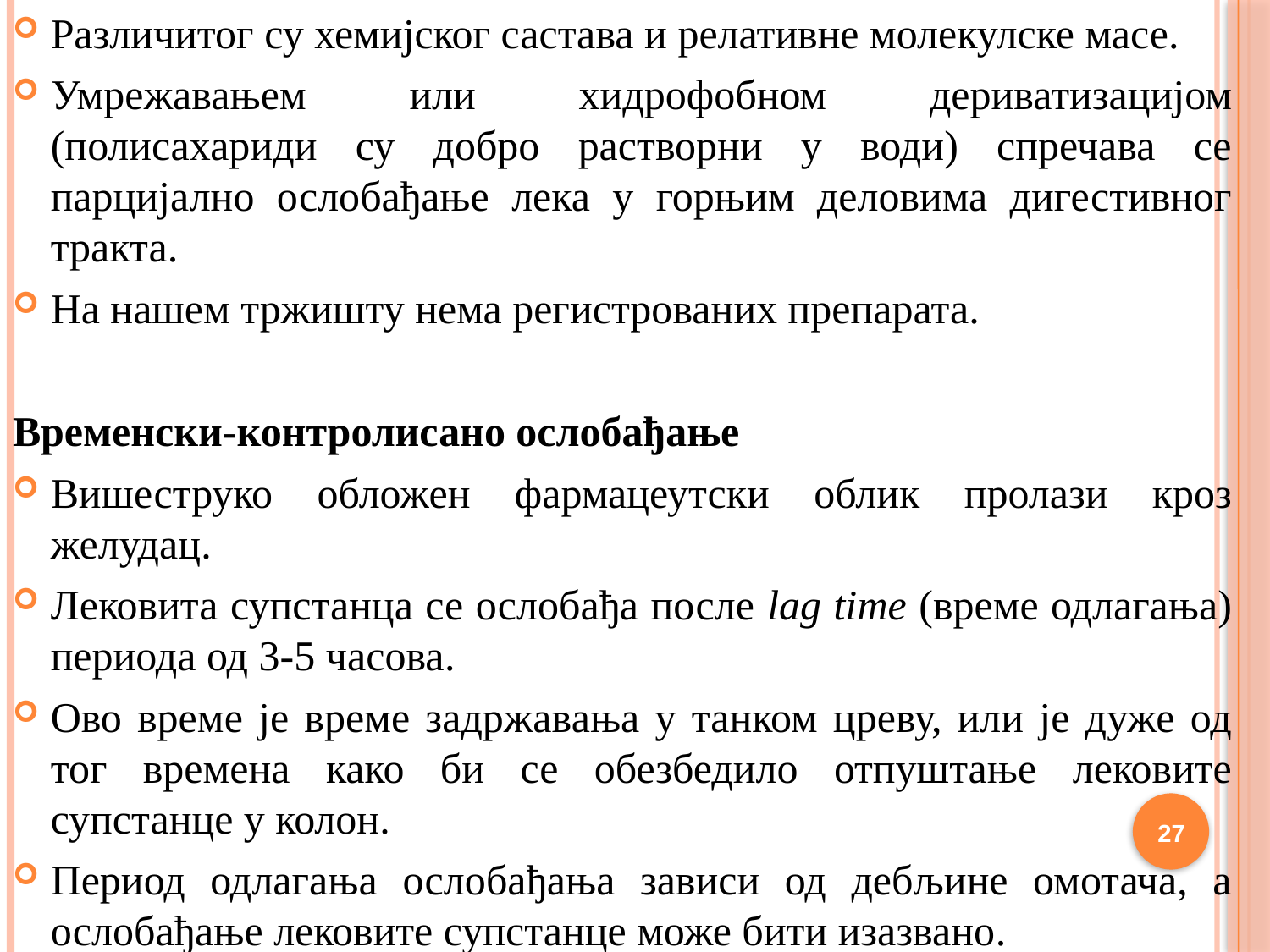

Различитог су хемијског састава и релативне молекулске масе.
Умрежавањем или хидрофобном дериватизацијом (полисахариди су добро растворни у води) спречава се парцијално ослобађање лека у горњим деловима дигестивног тракта.
На нашем тржишту нема регистрованих препарата.

Временски-контролисано ослобађање
Вишеструко обложен фармацеутски облик пролази кроз желудац.
Лековита супстанца се ослобађа после lag time (време одлагања) периода од 3-5 часова.
Ово време је време задржавања у танком цреву, или је дуже од тог времена како би се обезбедило отпуштање лековите супстанце у колон.
Период одлагања ослобађања зависи од дебљине омотача, а ослобађање лековите супстанце може бити изазвано.
27